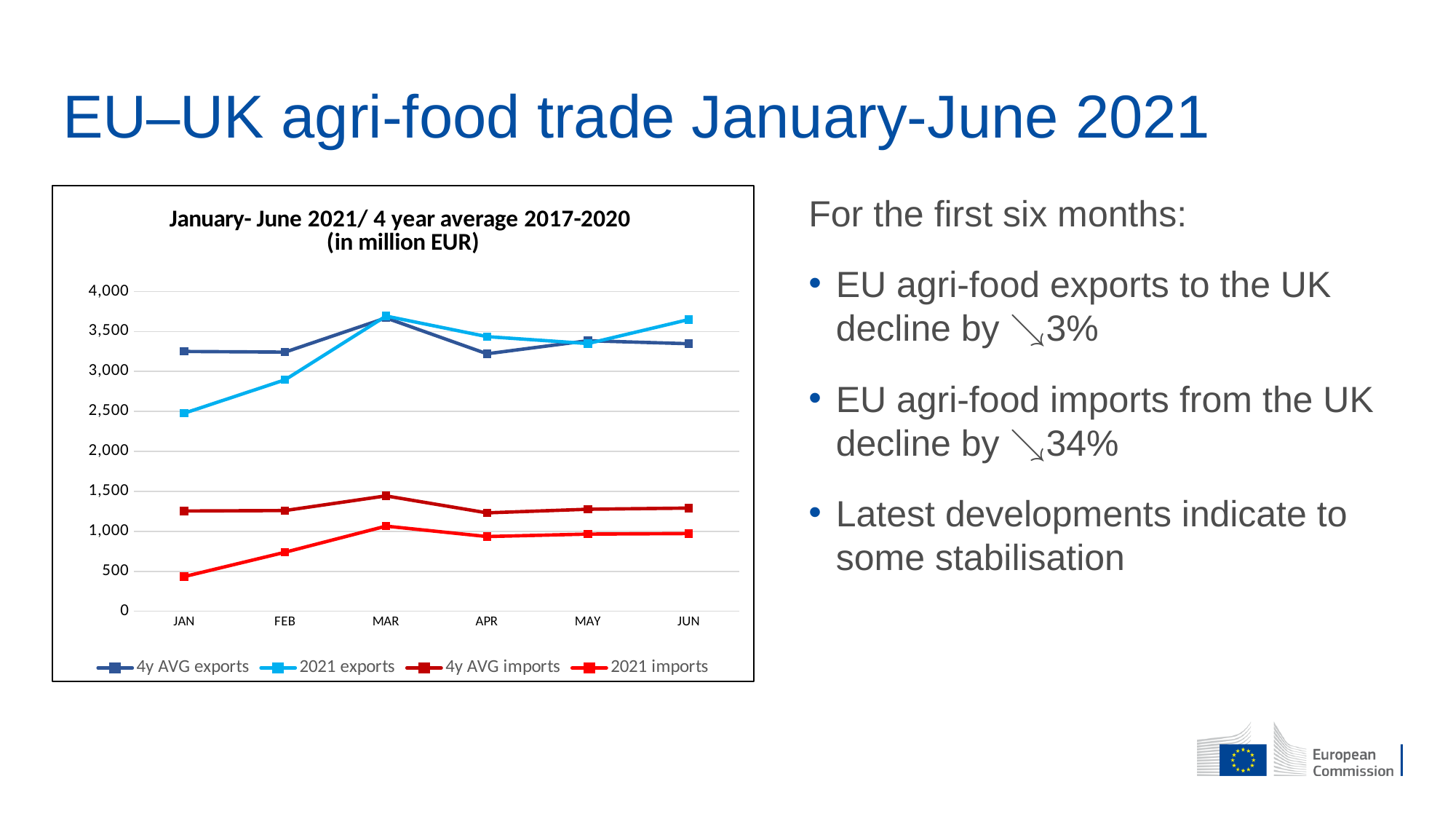

# EU–UK agri-food trade January-June 2021

### Chart: January- June 2021/ 4 year average 2017-2020
(in million EUR)

| Category | 4y AVG exports | 2021 exports | 4y AVG imports | 2021 imports |
|---|---|---|---|---|
| JAN | 3249.43888475 | 2476.91424 | 1254.5044037500002 | 433.189807 |
| FEB | 3241.5149855 | 2895.2167289999998 | 1260.1247649999998 | 738.293888 |
| MAR | 3669.45793125 | 3692.468301 | 1443.43561925 | 1065.0943559999998 |
| APR | 3220.5127312500003 | 3435.526679 | 1230.995393 | 934.516475 |
| MAY | 3384.4561205 | 3348.725681 | 1276.36578475 | 965.536218 |
| JUN | 3346.62323075 | 3649.767296 | 1290.965687 | 972.471231 |
For the first six months:
EU agri-food exports to the UK  decline by ↘3%
EU agri-food imports from the UK decline by ↘34%
Latest developments indicate to some stabilisation